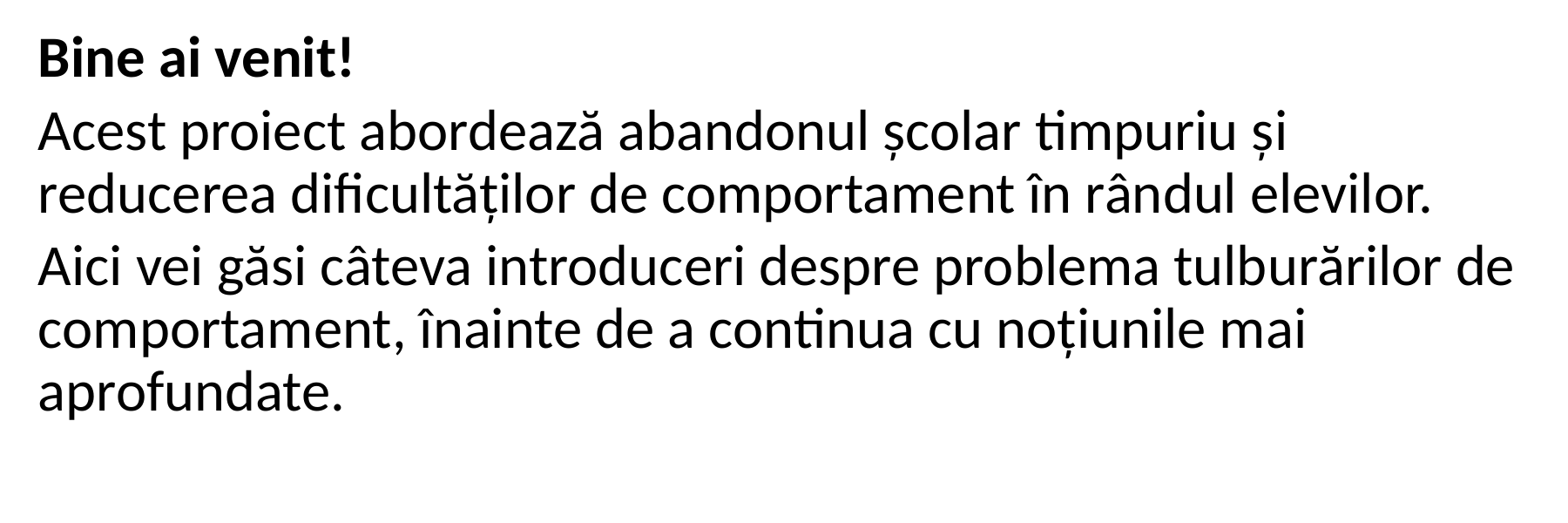

Bine ai venit!
Acest proiect abordează abandonul școlar timpuriu și reducerea dificultăților de comportament în rândul elevilor.
Aici vei găsi câteva introduceri despre problema tulburărilor de comportament, înainte de a continua cu noțiunile mai aprofundate.